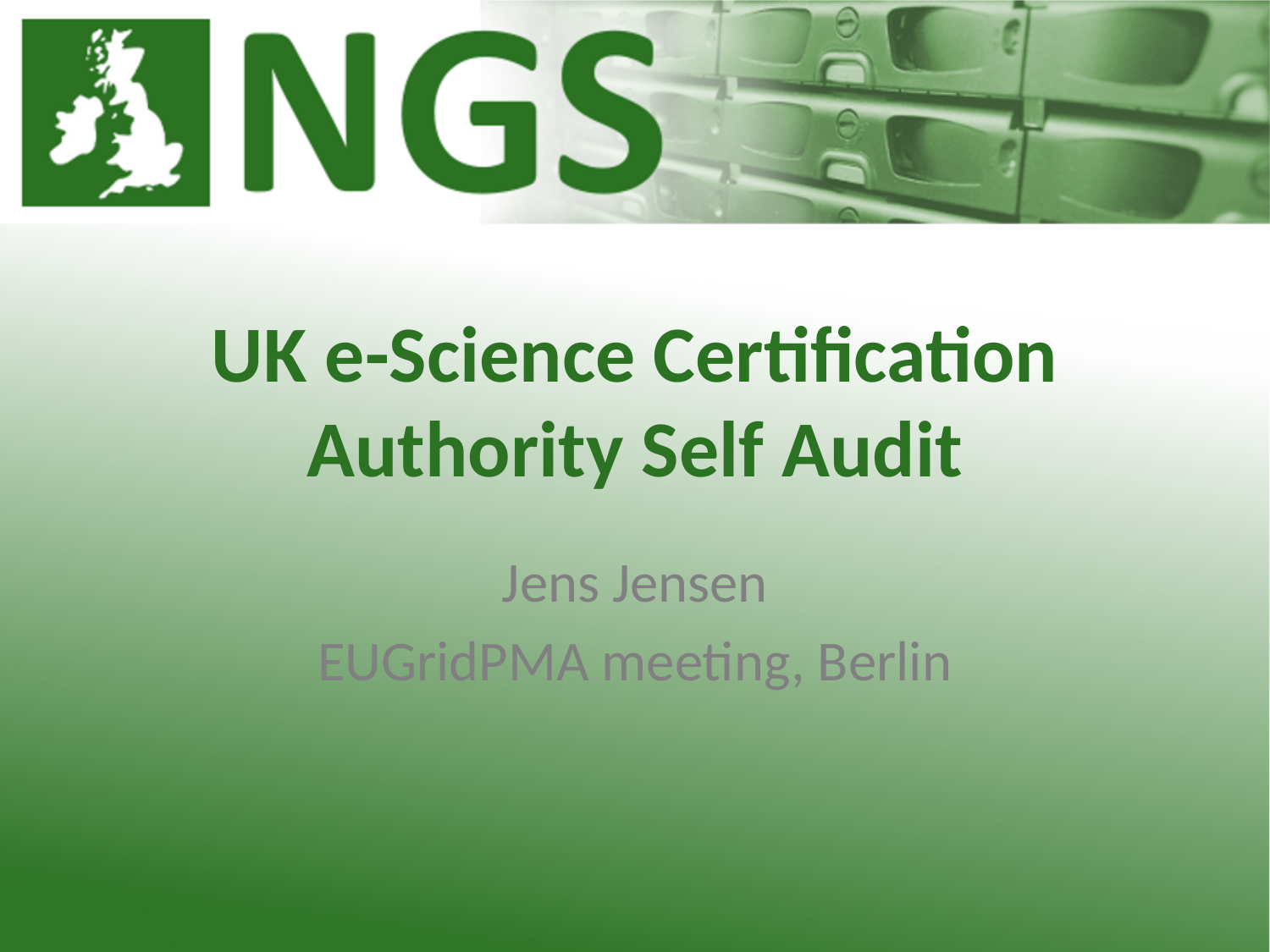

# UK e-Science Certification Authority Self Audit
Jens Jensen
EUGridPMA meeting, Berlin